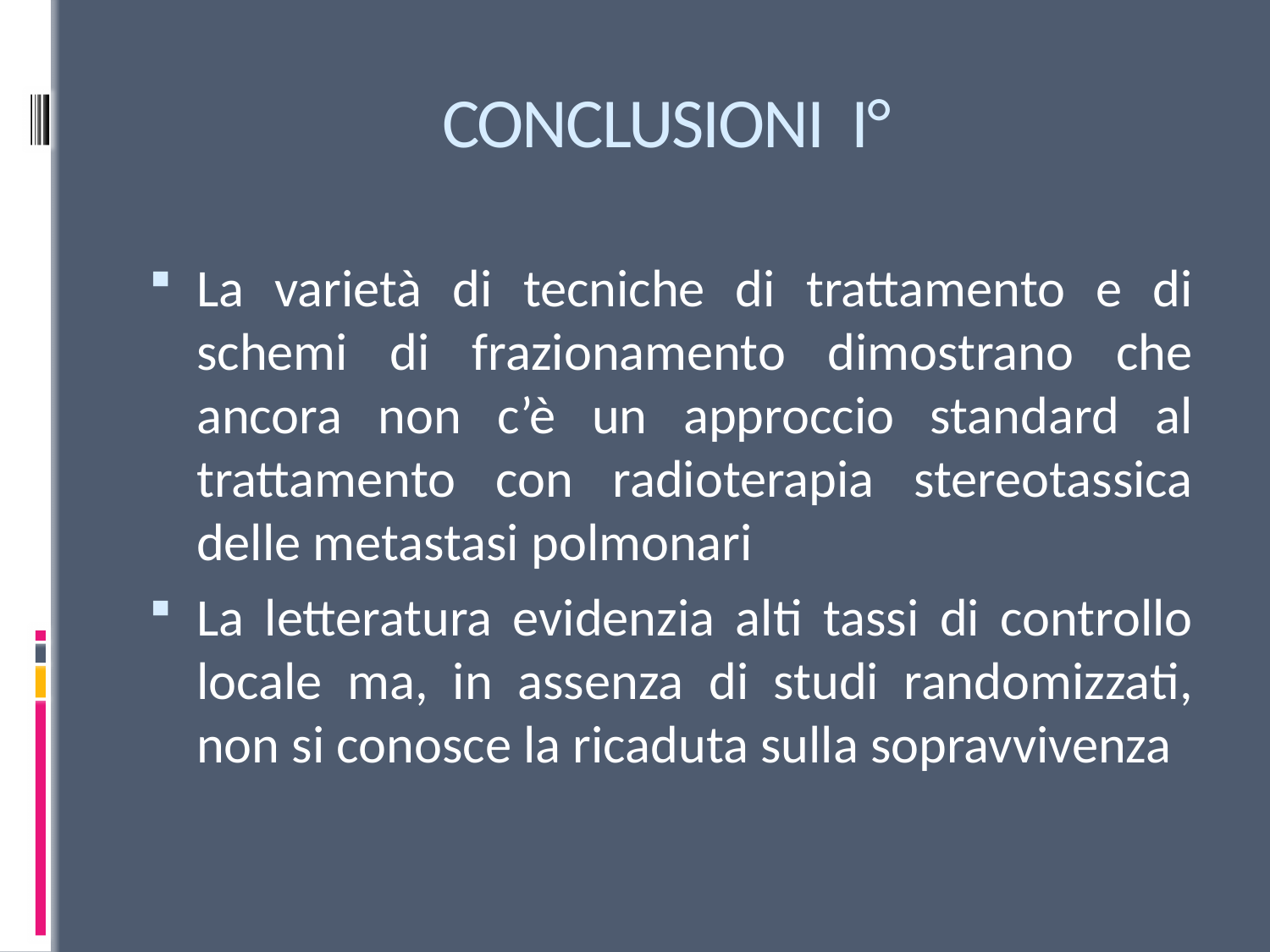

# CONCLUSIONI  I°
La varietà di tecniche di trattamento e di schemi di frazionamento dimostrano che ancora non c’è un approccio standard al trattamento con radioterapia stereotassica delle metastasi polmonari
La letteratura evidenzia alti tassi di controllo locale ma, in assenza di studi randomizzati, non si conosce la ricaduta sulla sopravvivenza